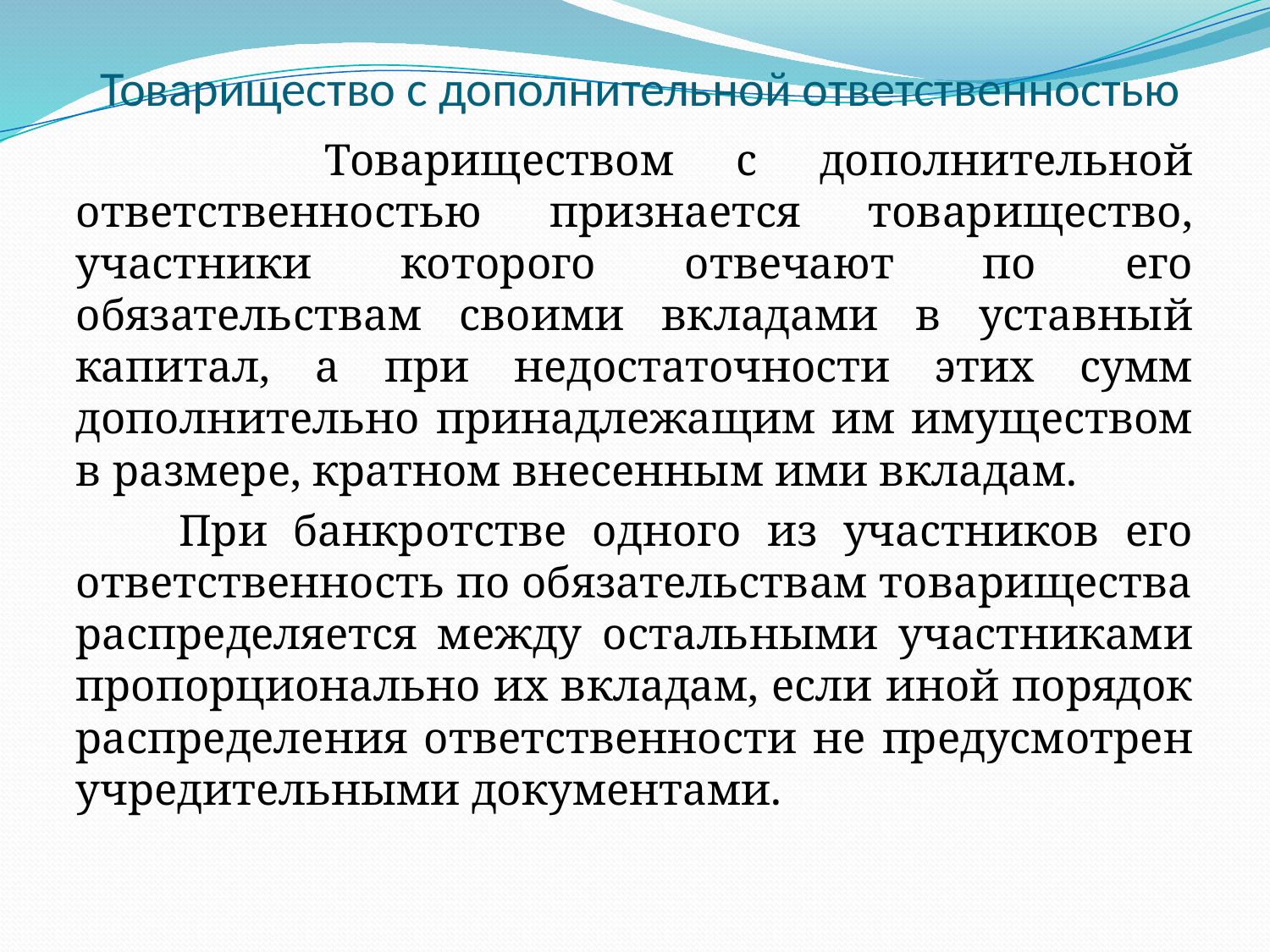

# Товарищество с дополнительной ответственностью
    Товариществом с дополнительной ответственностью признается товарищество, участники которого отвечают по его обязательствам своими вкладами в уставный капитал, а при недостаточности этих сумм дополнительно принадлежащим им имуществом в размере, кратном внесенным ими вкладам.
    При банкротстве одного из участников его ответственность по обязательствам товарищества распределяется между остальными участниками пропорционально их вкладам, если иной порядок распределения ответственности не предусмотрен учредительными документами.